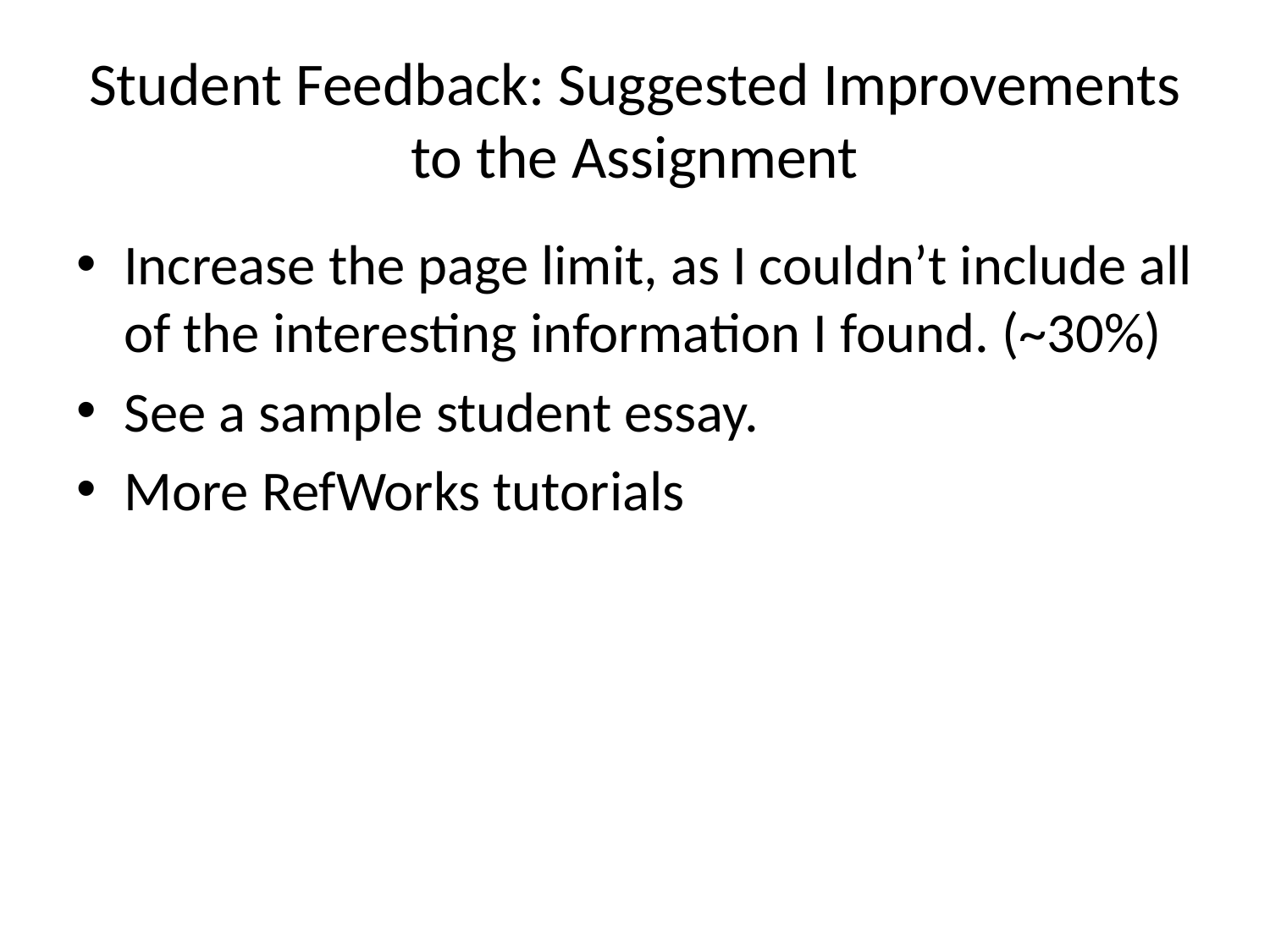

# Student Feedback: Suggested Improvements to the Assignment
Increase the page limit, as I couldn’t include all of the interesting information I found. (~30%)
See a sample student essay.
More RefWorks tutorials